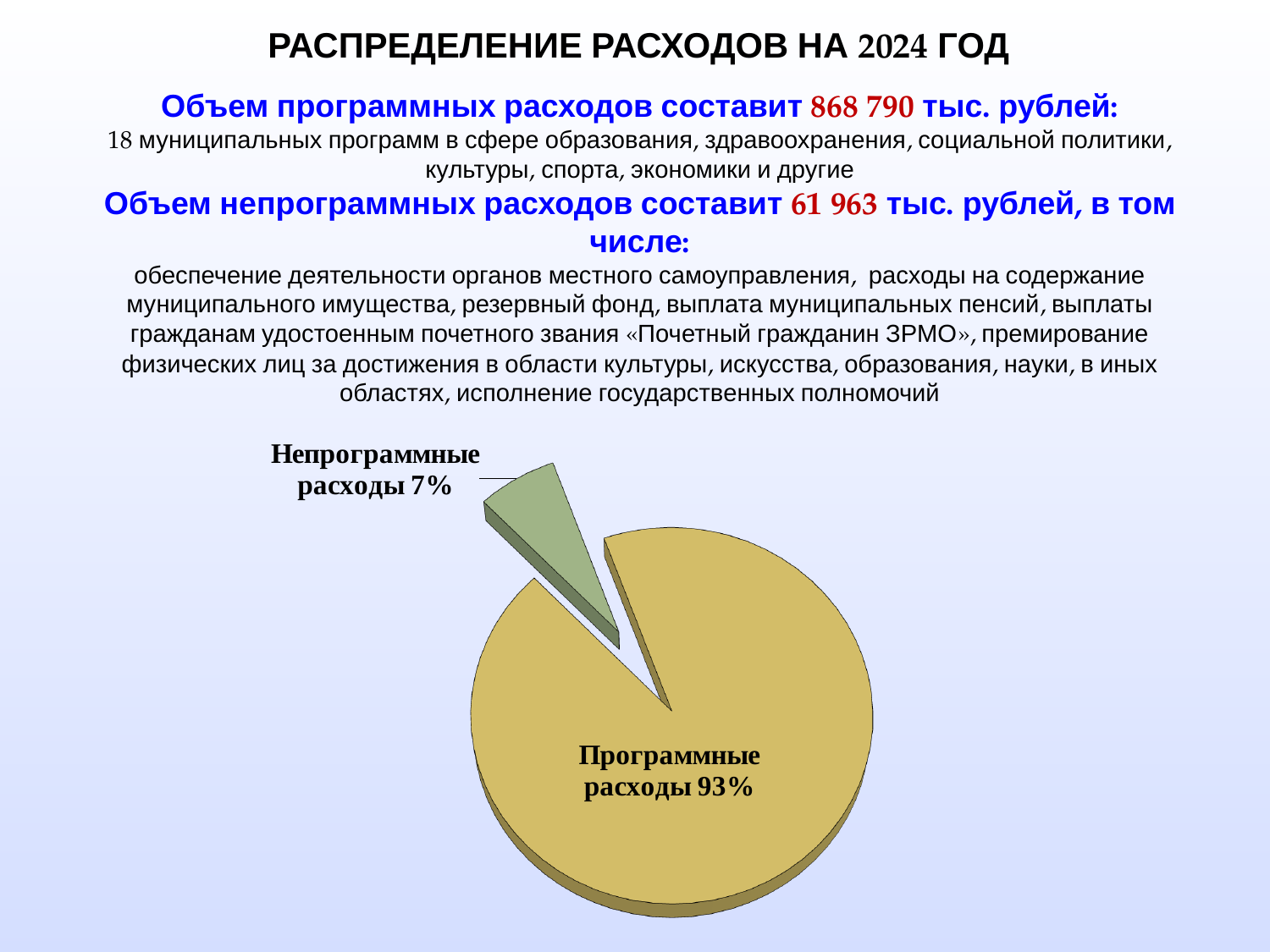

РАСПРЕДЕЛЕНИЕ РАСХОДОВ НА 2024 ГОД
Объем программных расходов составит 868 790 тыс. рублей:
18 муниципальных программ в сфере образования, здравоохранения, социальной политики, культуры, спорта, экономики и другие
Объем непрограммных расходов составит 61 963 тыс. рублей, в том числе:
обеспечение деятельности органов местного самоуправления,  расходы на содержание муниципального имущества, резервный фонд, выплата муниципальных пенсий, выплаты гражданам удостоенным почетного звания «Почетный гражданин ЗРМО», премирование физических лиц за достижения в области культуры, искусства, образования, науки, в иных областях, исполнение государственных полномочий

[unsupported chart]